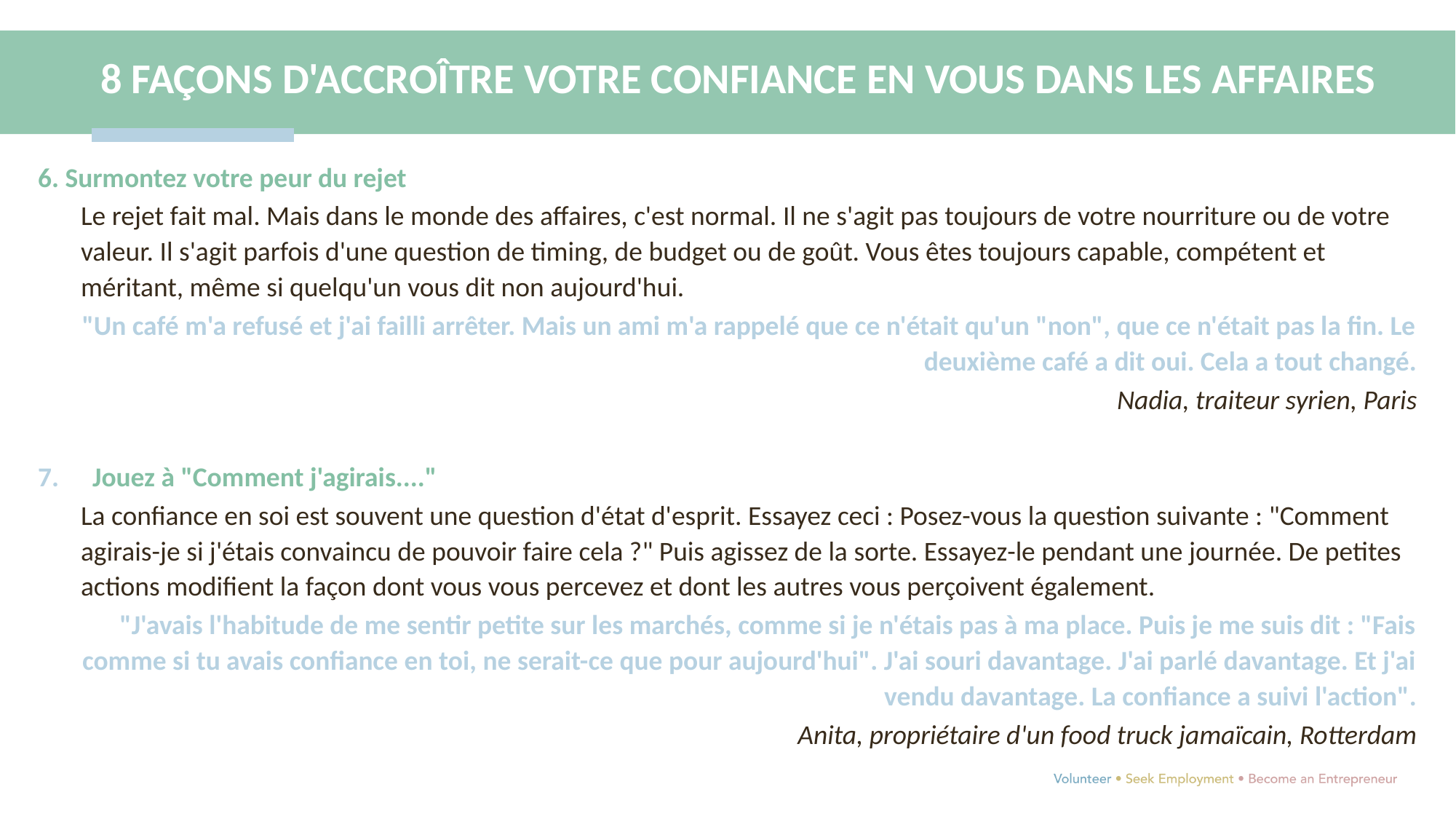

8 FAÇONS D'ACCROÎTRE VOTRE CONFIANCE EN VOUS DANS LES AFFAIRES
6. Surmontez votre peur du rejet
Le rejet fait mal. Mais dans le monde des affaires, c'est normal. Il ne s'agit pas toujours de votre nourriture ou de votre valeur. Il s'agit parfois d'une question de timing, de budget ou de goût. Vous êtes toujours capable, compétent et méritant, même si quelqu'un vous dit non aujourd'hui.
 "Un café m'a refusé et j'ai failli arrêter. Mais un ami m'a rappelé que ce n'était qu'un "non", que ce n'était pas la fin. Le deuxième café a dit oui. Cela a tout changé.
Nadia, traiteur syrien, Paris

Jouez à "Comment j'agirais...."
La confiance en soi est souvent une question d'état d'esprit. Essayez ceci : Posez-vous la question suivante : "Comment agirais-je si j'étais convaincu de pouvoir faire cela ?" Puis agissez de la sorte. Essayez-le pendant une journée. De petites actions modifient la façon dont vous vous percevez et dont les autres vous perçoivent également.
 "J'avais l'habitude de me sentir petite sur les marchés, comme si je n'étais pas à ma place. Puis je me suis dit : "Fais comme si tu avais confiance en toi, ne serait-ce que pour aujourd'hui". J'ai souri davantage. J'ai parlé davantage. Et j'ai vendu davantage. La confiance a suivi l'action".
 Anita, propriétaire d'un food truck jamaïcain, Rotterdam